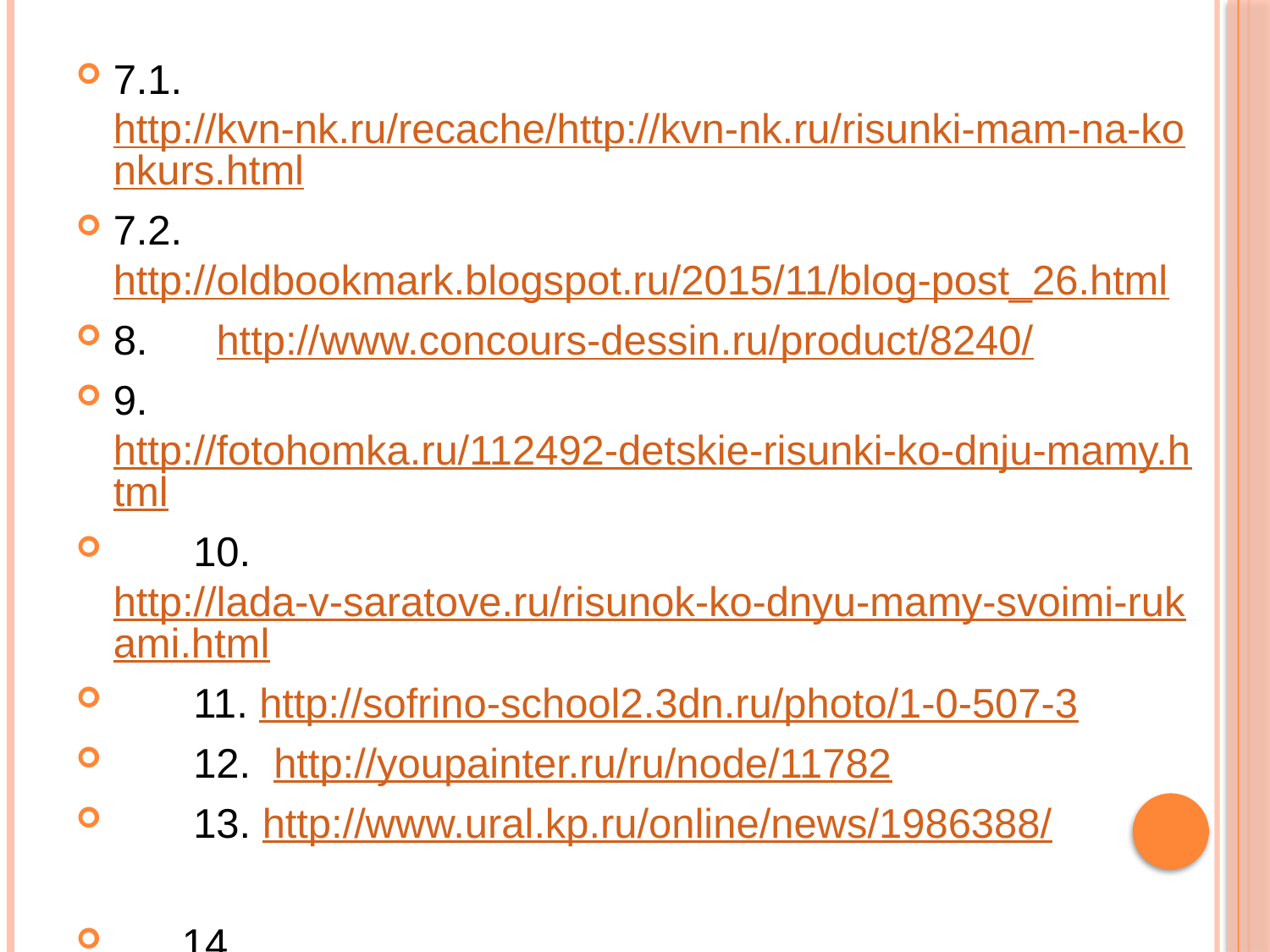

7.1.    http://kvn-nk.ru/recache/http://kvn-nk.ru/risunki-mam-na-konkurs.html
7.2.    http://oldbookmark.blogspot.ru/2015/11/blog-post_26.html
8.      http://www.concours-dessin.ru/product/8240/
9.   http://fotohomka.ru/112492-detskie-risunki-ko-dnju-mamy.html
       10.  http://lada-v-saratove.ru/risunok-ko-dnyu-mamy-svoimi-rukami.html
       11. http://sofrino-school2.3dn.ru/photo/1-0-507-3
       12.  http://youpainter.ru/ru/node/11782
       13. http://www.ural.kp.ru/online/news/1986388/

      14. http://www.obrazov-rcheb.edu21.cap.ru/?t=evt&eduid=4991&evt=19244